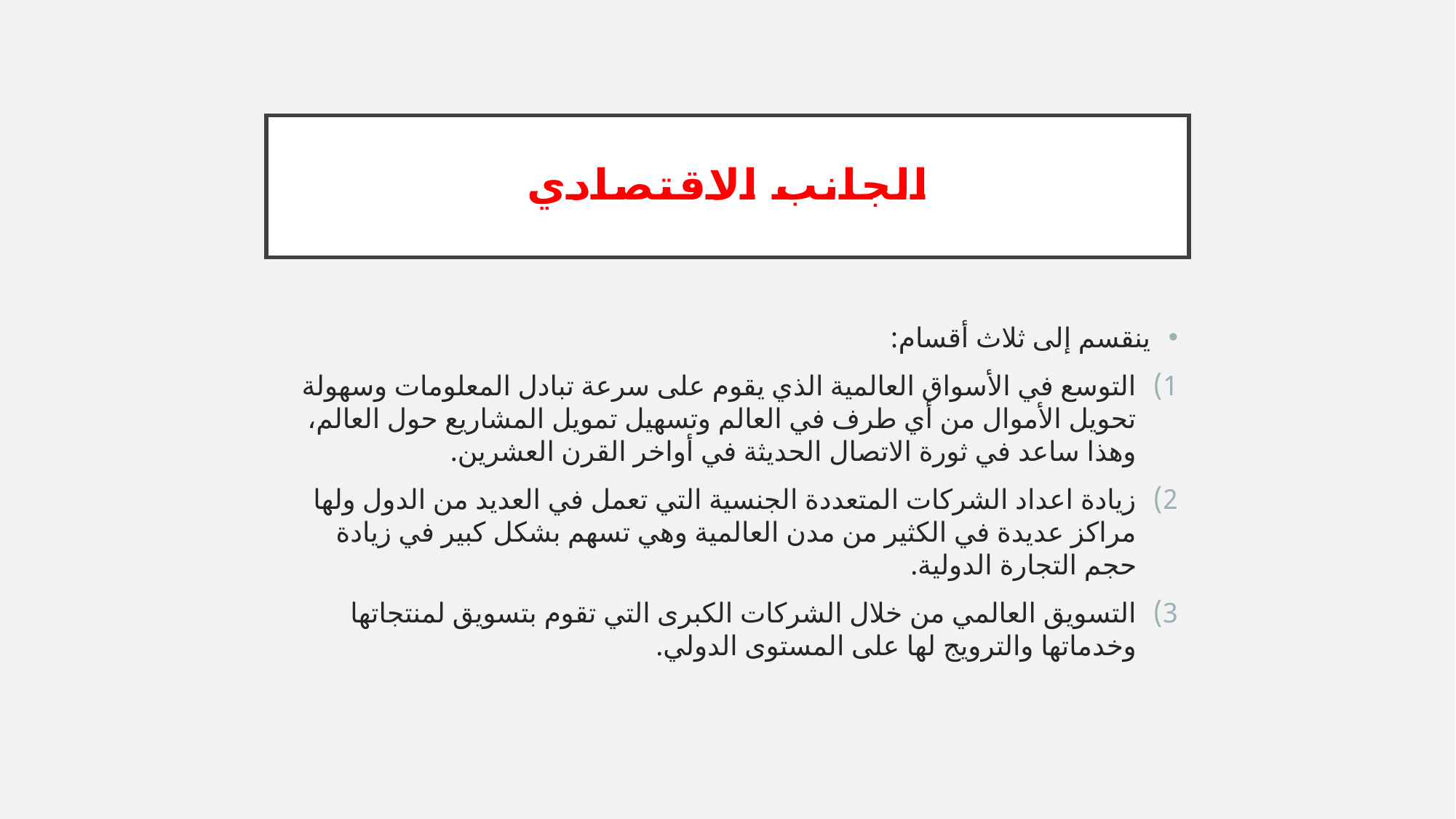

# الجانب الاقتصادي
ينقسم إلى ثلاث أقسام:
التوسع في الأسواق العالمية الذي يقوم على سرعة تبادل المعلومات وسهولة تحويل الأموال من أي طرف في العالم وتسهيل تمويل المشاريع حول العالم، وهذا ساعد في ثورة الاتصال الحديثة في أواخر القرن العشرين.
زيادة اعداد الشركات المتعددة الجنسية التي تعمل في العديد من الدول ولها مراكز عديدة في الكثير من مدن العالمية وهي تسهم بشكل كبير في زيادة حجم التجارة الدولية.
التسويق العالمي من خلال الشركات الكبرى التي تقوم بتسويق لمنتجاتها وخدماتها والترويج لها على المستوى الدولي.